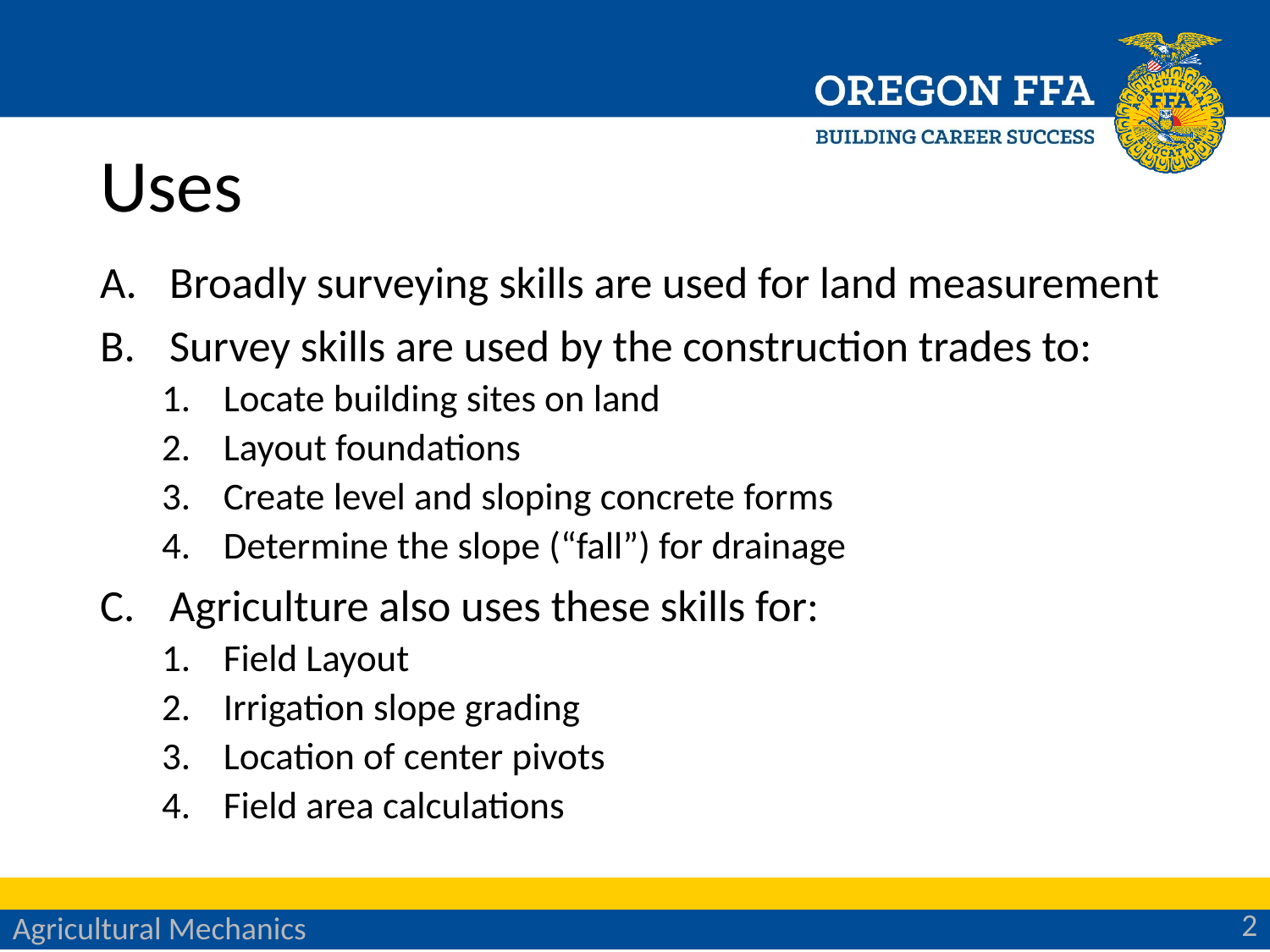

# Uses
Broadly surveying skills are used for land measurement
Survey skills are used by the construction trades to:
Locate building sites on land
Layout foundations
Create level and sloping concrete forms
Determine the slope (“fall”) for drainage
Agriculture also uses these skills for:
Field Layout
Irrigation slope grading
Location of center pivots
Field area calculations

2
Agricultural Mechanics